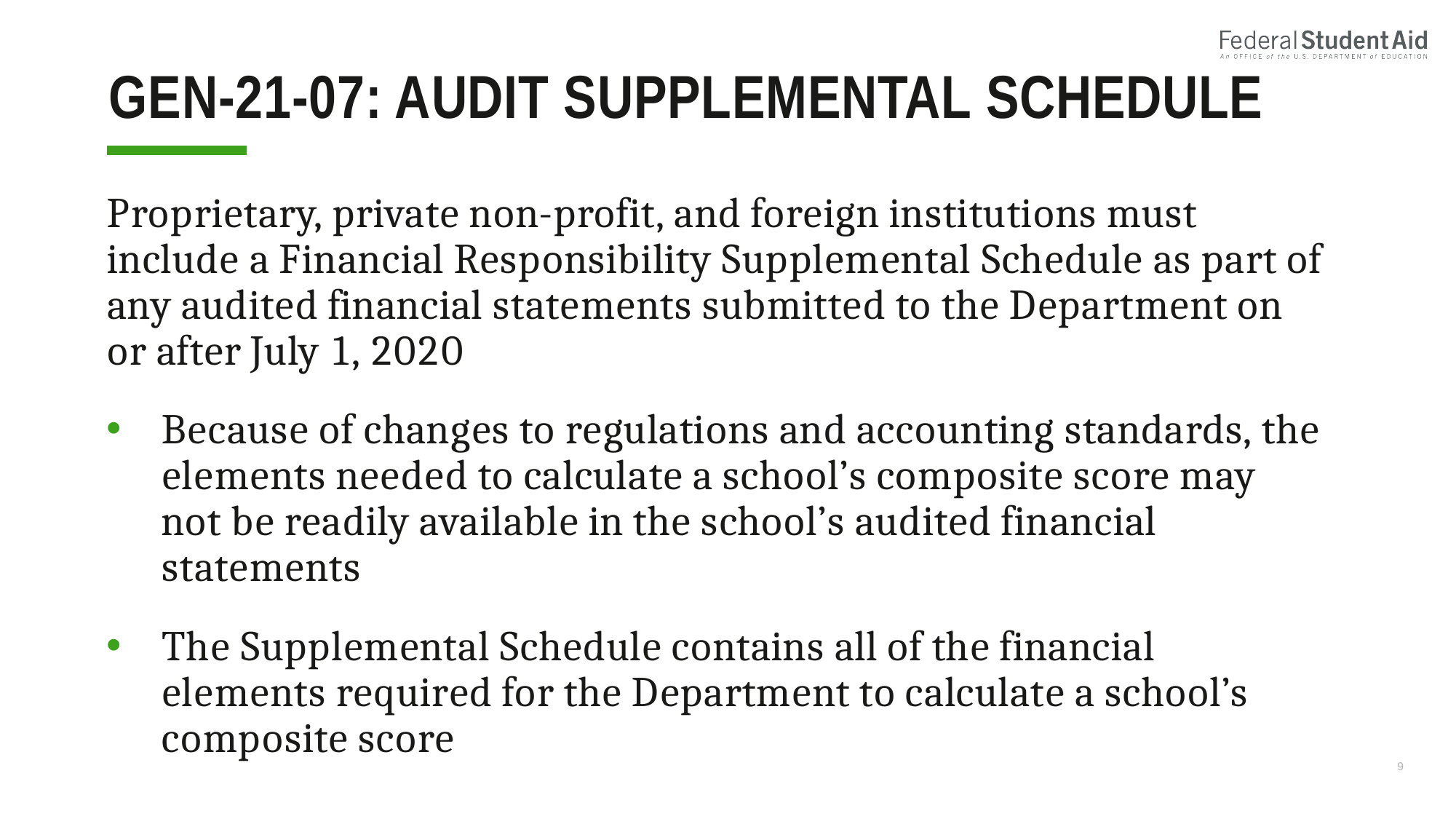

# GEN-21-07: Audit Supplemental schedule
Proprietary, private non-profit, and foreign institutions must include a Financial Responsibility Supplemental Schedule as part of any audited financial statements submitted to the Department on or after July 1, 2020
Because of changes to regulations and accounting standards, the elements needed to calculate a school’s composite score may not be readily available in the school’s audited financial statements
The Supplemental Schedule contains all of the financial elements required for the Department to calculate a school’s composite score
9